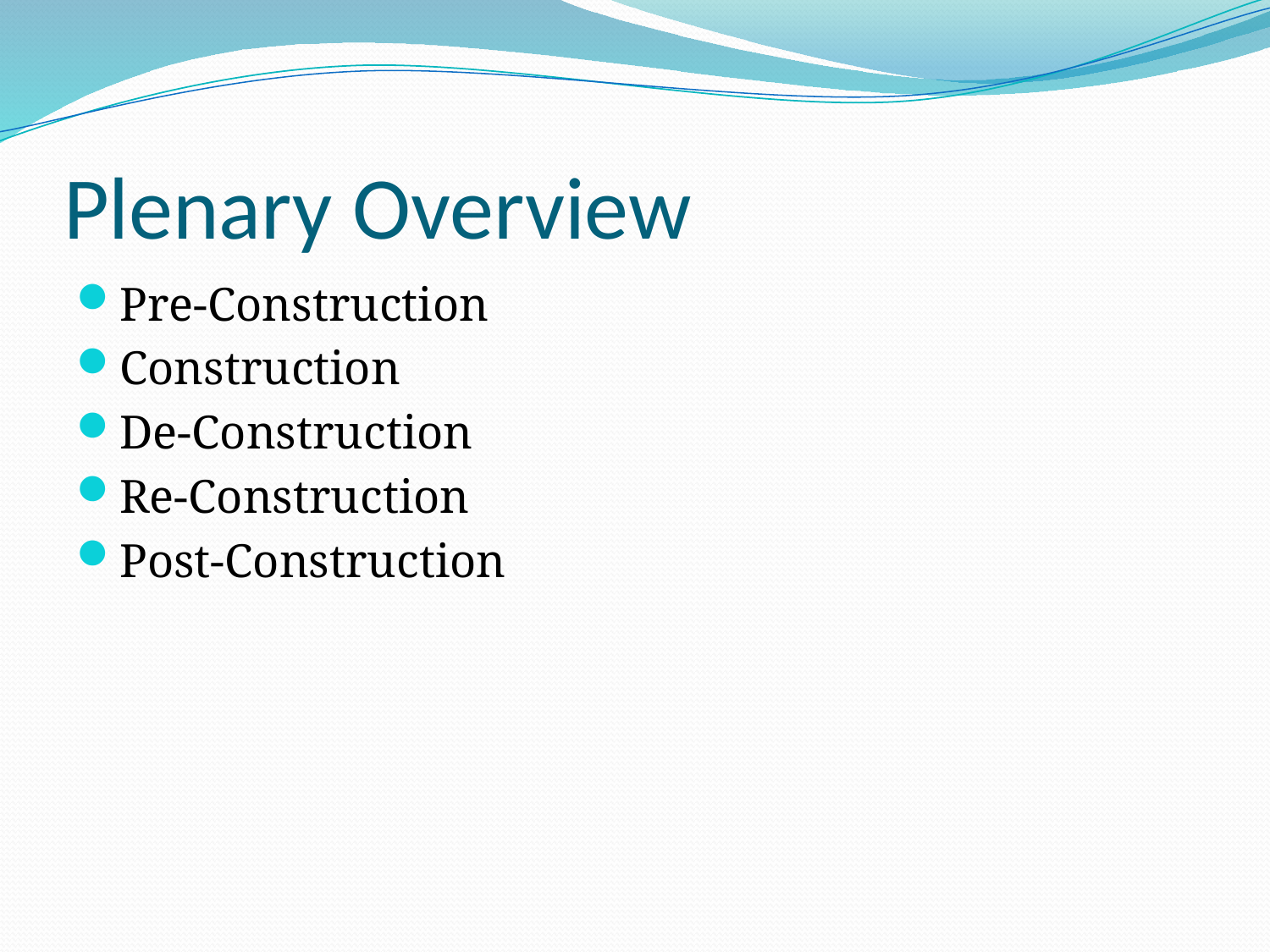

# Plenary Overview
Pre-Construction
Construction
De-Construction
Re-Construction
Post-Construction